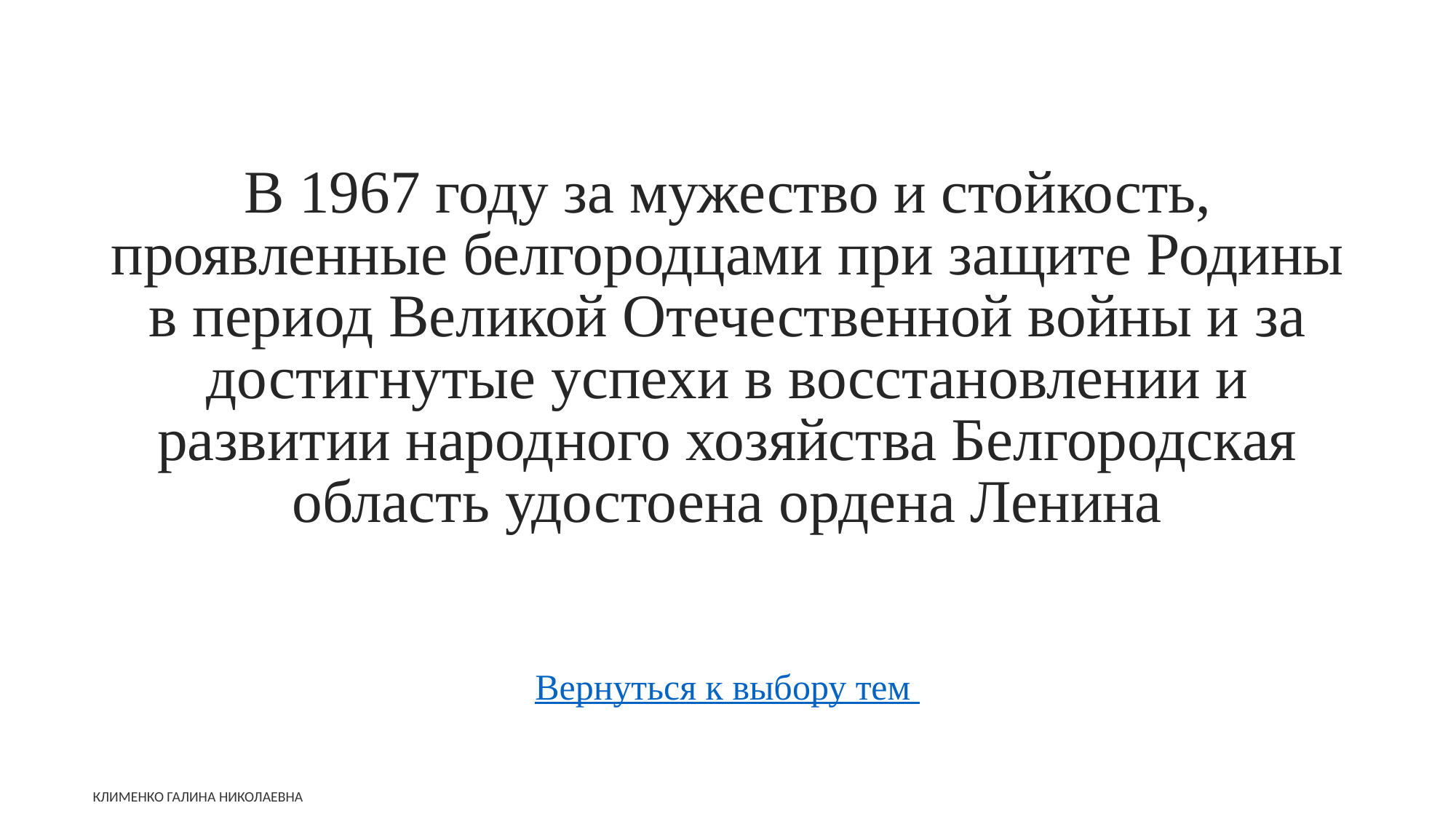

В 1967 году за мужество и стойкость, проявленные белгородцами при защите Родины в период Великой Отечественной войны и за достигнутые успехи в восстановлении и развитии народного хозяйства Белгородская область удостоена ордена Ленина
Вернуться к выбору тем
Клименко Галина Николаевна